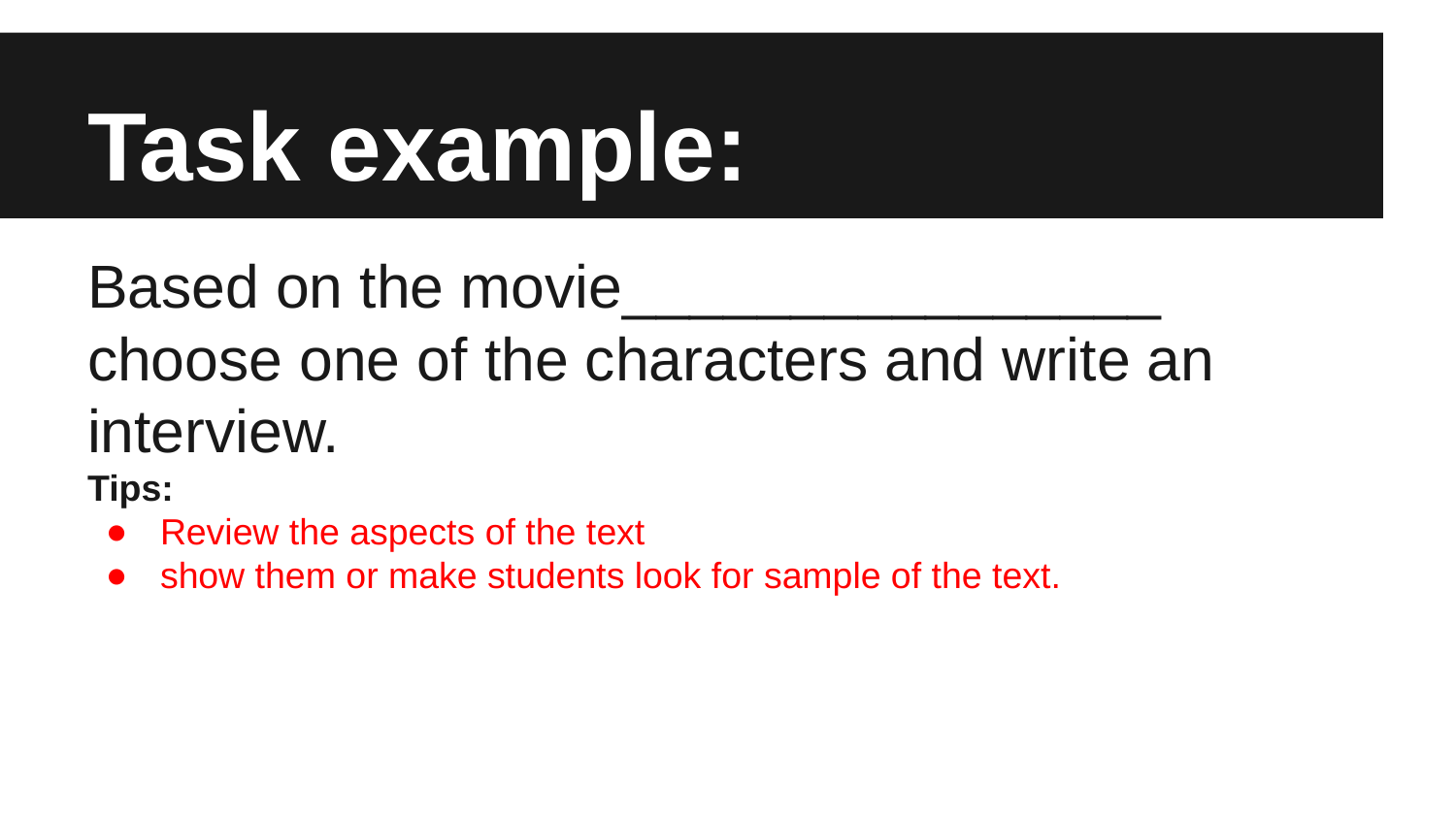

# Task example:
Based on the movie________________
choose one of the characters and write an interview.
Tips:
Review the aspects of the text
show them or make students look for sample of the text.